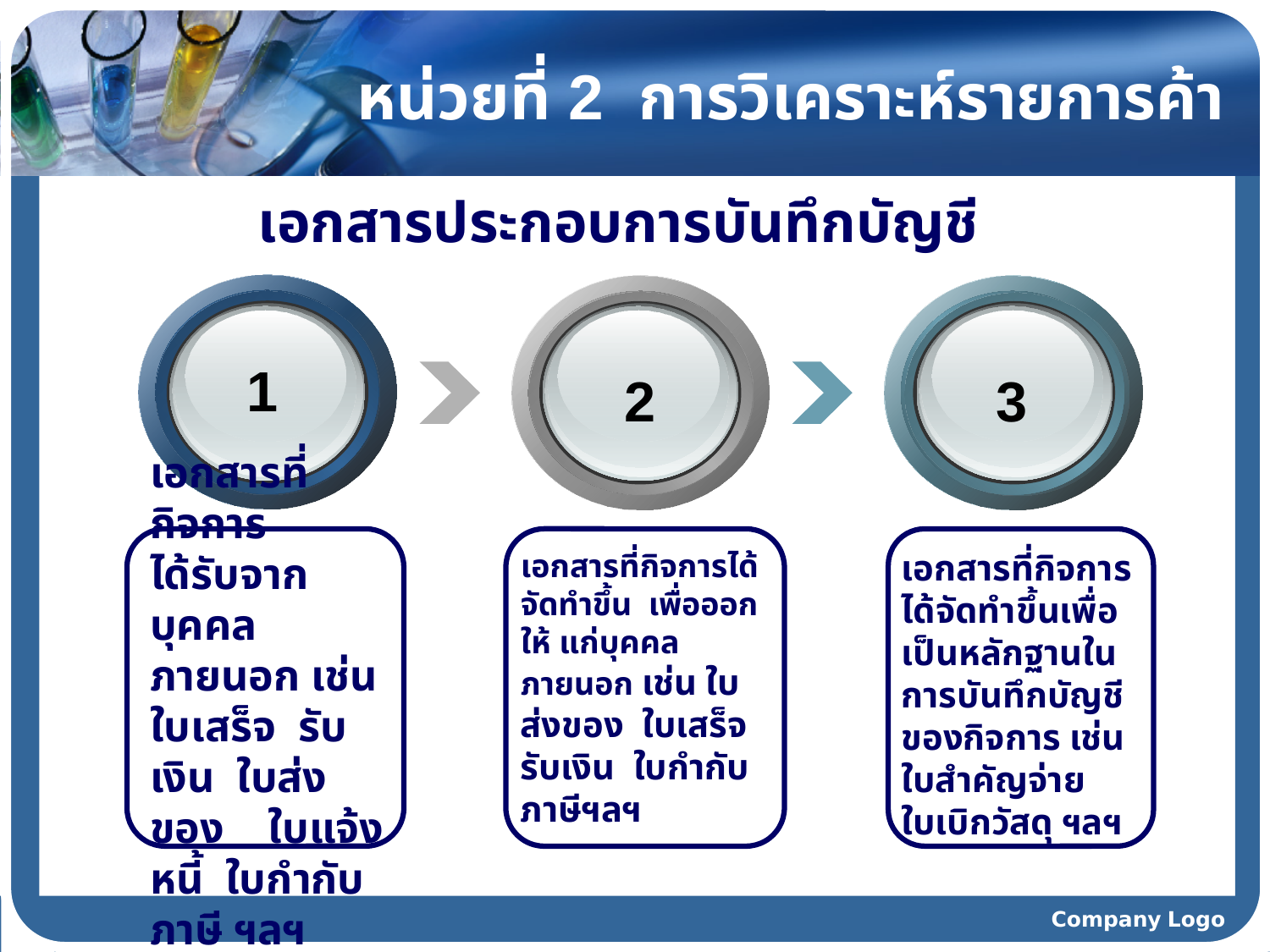

# หน่วยที่ 2  การวิเคราะห์รายการค้า
เอกสารประกอบการบันทึกบัญชี

1
2
3

เอกสารที่กิจการ
ได้รับจากบุคคล ภายนอก เช่น ใบเสร็จ  รับเงิน  ใบส่งของ    ใบแจ้งหนี้  ใบกำกับภาษี ฯลฯ
เอกสารที่กิจการได้จัดทำขึ้น  เพื่อออกให้ แก่บุคคล
ภายนอก เช่น ใบส่งของ  ใบเสร็จ รับเงิน  ใบกำกับภาษีฯลฯ
เอกสารที่กิจการได้จัดทำขึ้นเพื่อเป็นหลักฐานในการบันทึกบัญชีของกิจการ เช่น ใบสำคัญจ่าย  ใบเบิกวัสดุ ฯลฯ
Company Logo